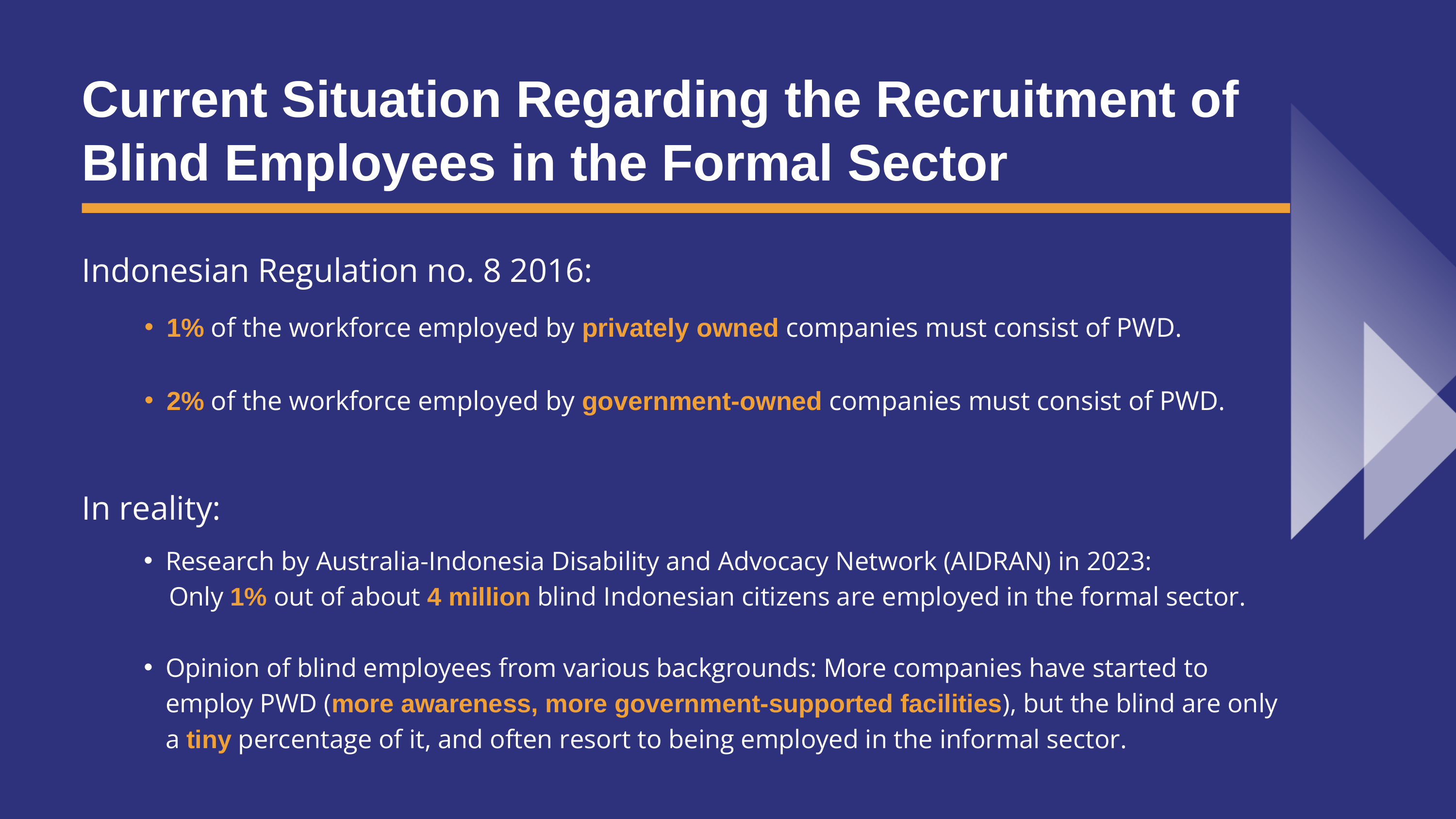

Current Situation Regarding the Recruitment of Blind Employees in the Formal Sector

Indonesian Regulation no. 8 2016:
1% of the workforce employed by privately owned companies must consist of PWD.

2% of the workforce employed by government-owned companies must consist of PWD.
In reality:
Research by Australia-Indonesia Disability and Advocacy Network (AIDRAN) in 2023:
       Only 1% out of about 4 million blind Indonesian citizens are employed in the formal sector.

Opinion of blind employees from various backgrounds: More companies have started to employ PWD (more awareness, more government-supported facilities), but the blind are only a tiny percentage of it, and often resort to being employed in the informal sector.